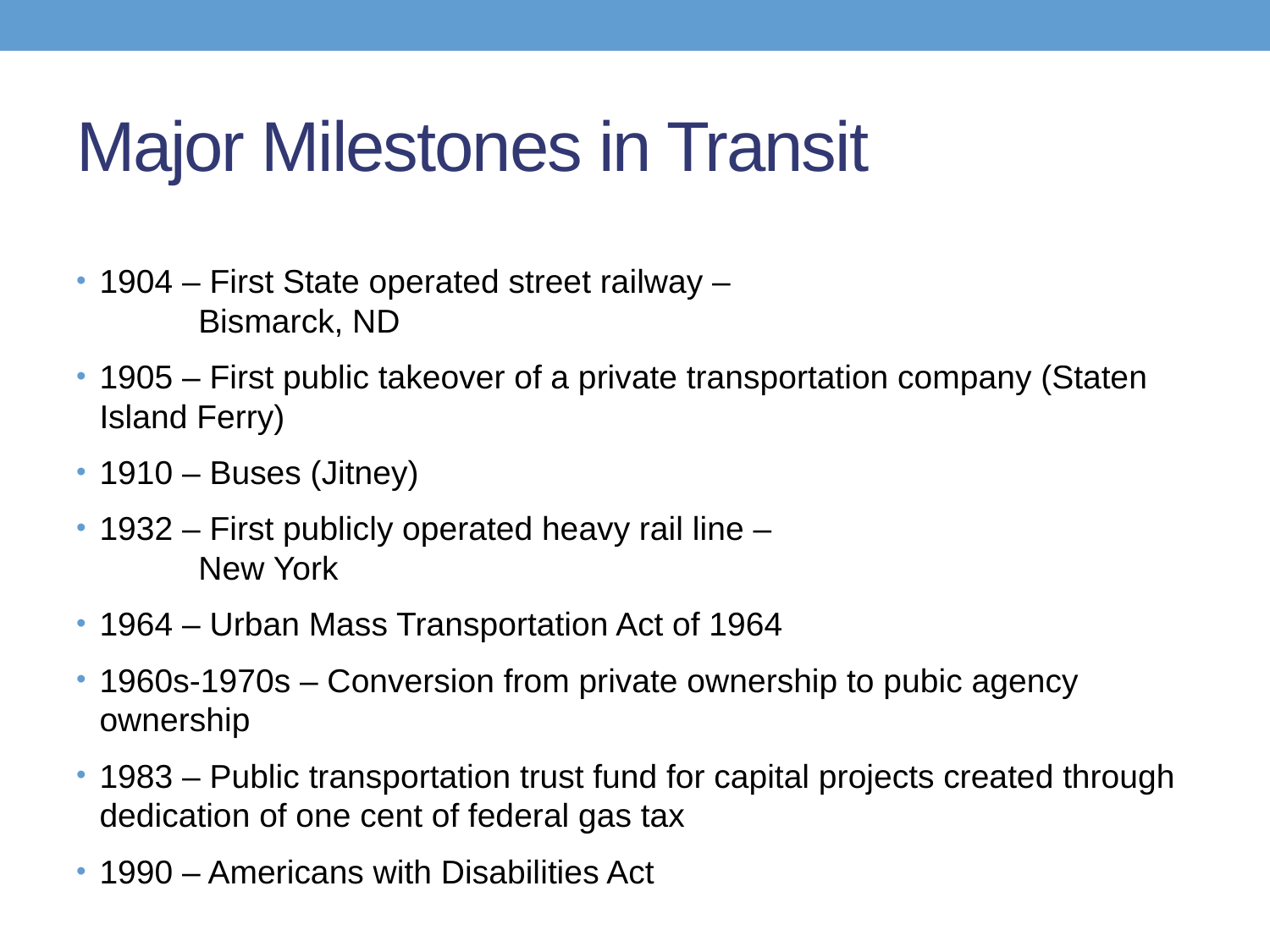

# Major Milestones in Transit
1904 – First State operated street railway –
		Bismarck, ND
1905 – First public takeover of a private transportation company (Staten Island Ferry)
1910 – Buses (Jitney)
1932 – First publicly operated heavy rail line –
		New York
1964 – Urban Mass Transportation Act of 1964
1960s-1970s – Conversion from private ownership to pubic agency ownership
1983 – Public transportation trust fund for capital projects created through dedication of one cent of federal gas tax
1990 – Americans with Disabilities Act